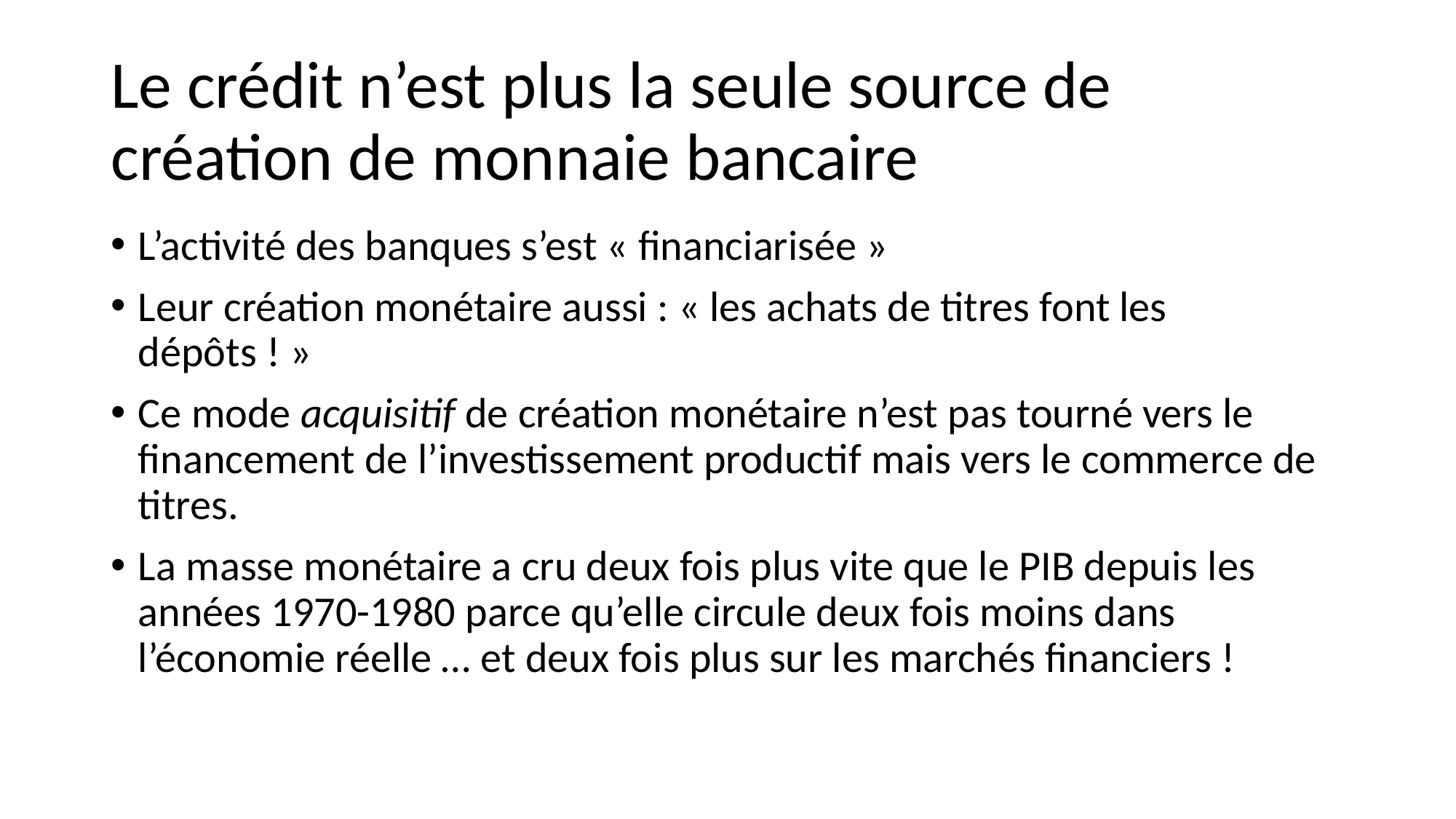

# Le crédit n’est plus la seule source de création de monnaie bancaire
L’activité des banques s’est « financiarisée »
Leur création monétaire aussi : « les achats de titres font les dépôts ! »
Ce mode acquisitif de création monétaire n’est pas tourné vers le financement de l’investissement productif mais vers le commerce de titres.
La masse monétaire a cru deux fois plus vite que le PIB depuis les années 1970-1980 parce qu’elle circule deux fois moins dans l’économie réelle … et deux fois plus sur les marchés financiers !